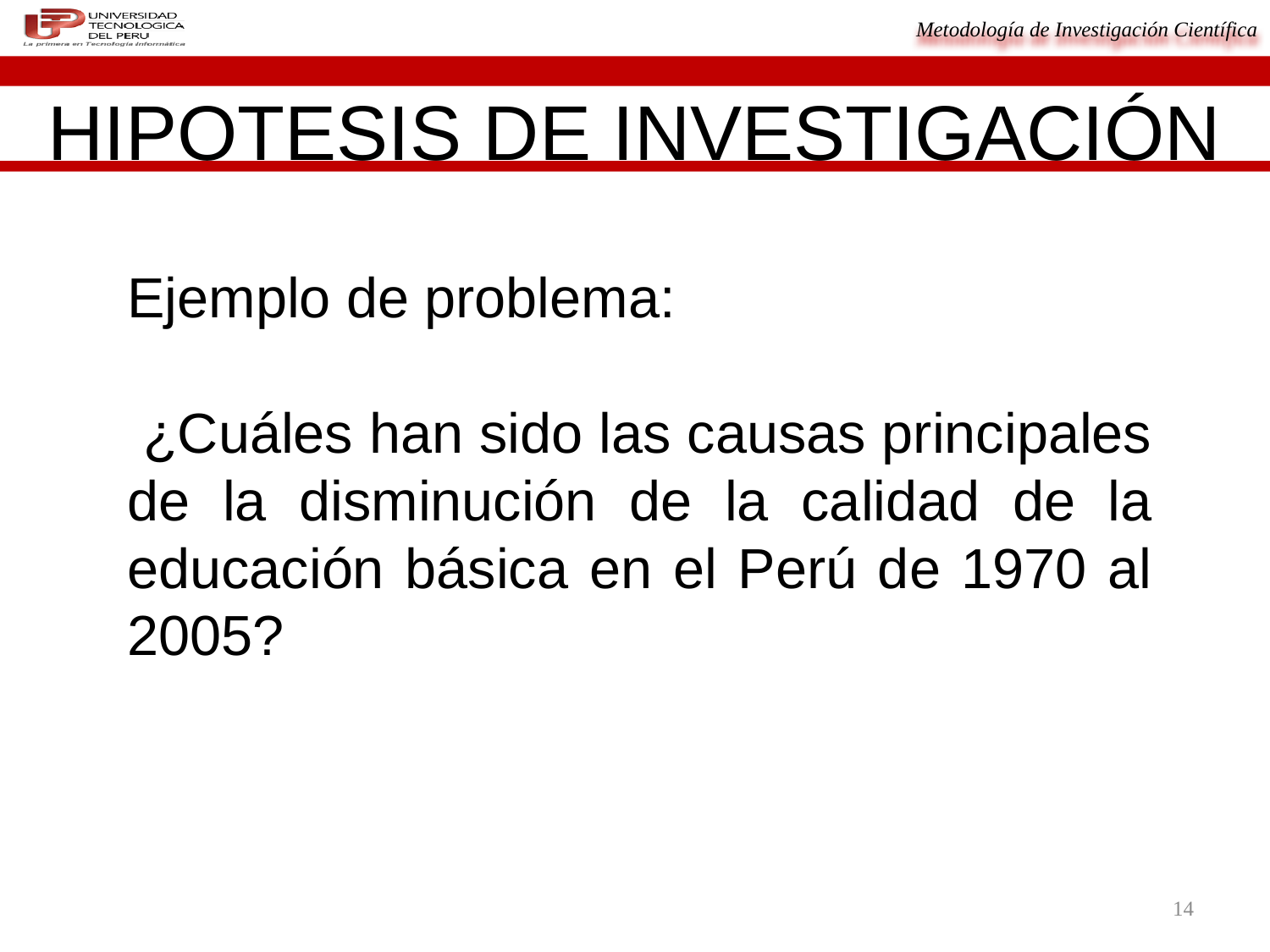

HIPOTESIS DE INVESTIGACIÓN
Ejemplo de problema:

 ¿Cuáles han sido las causas principales de la disminución de la calidad de la educación básica en el Perú de 1970 al 2005?
14